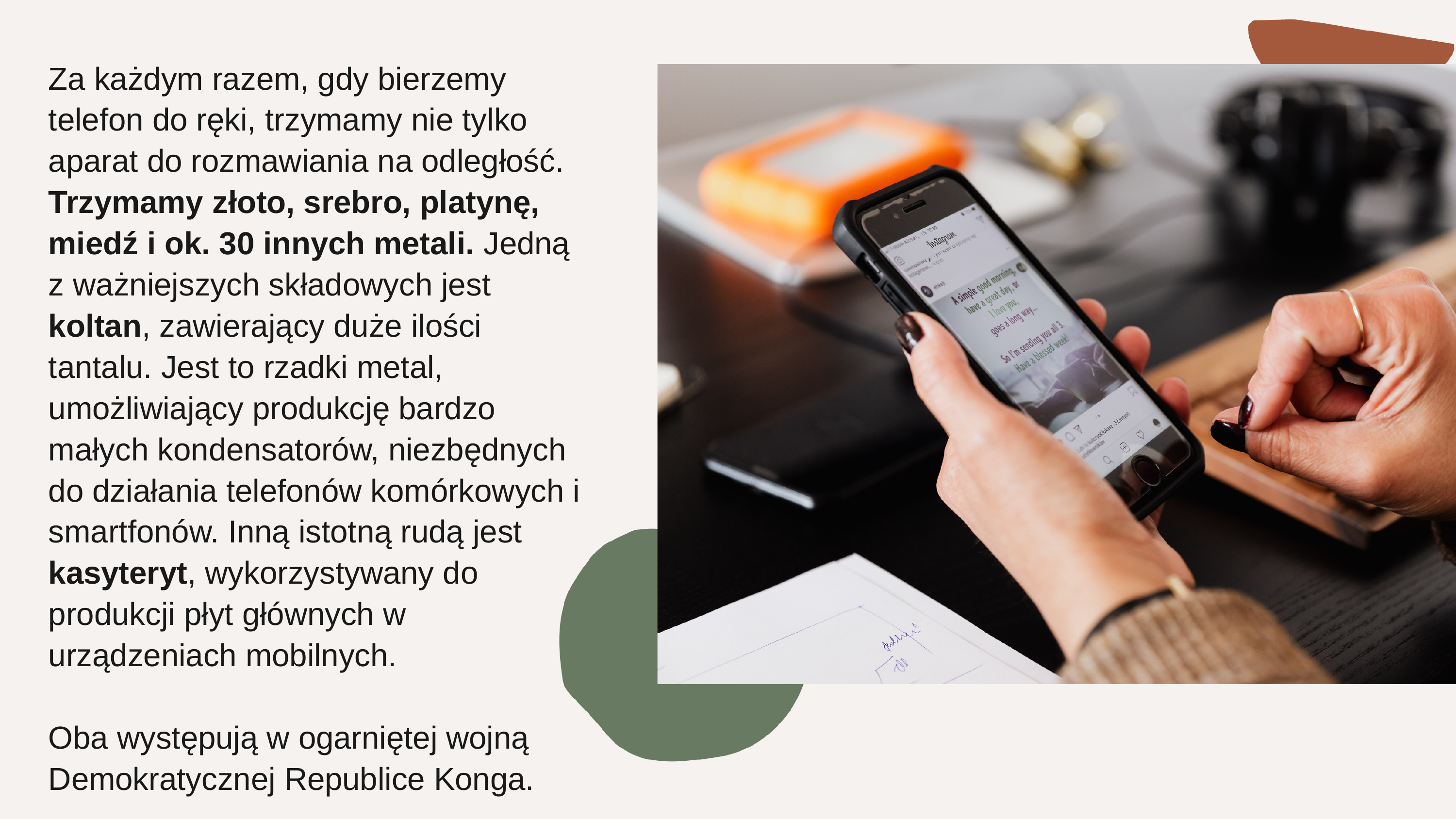

Za każdym razem, gdy bierzemy telefon do ręki, trzymamy nie tylko aparat do rozmawiania na odległość. Trzymamy złoto, srebro, platynę, miedź i ok. 30 innych metali. Jedną z ważniejszych składowych jest koltan, zawierający duże ilości tantalu. Jest to rzadki metal, umożliwiający produkcję bardzo małych kondensatorów, niezbędnych do działania telefonów komórkowych i smartfonów. Inną istotną rudą jest kasyteryt, wykorzystywany do produkcji płyt głównych w urządzeniach mobilnych.

Oba występują w ogarniętej wojną Demokratycznej Republice Konga.